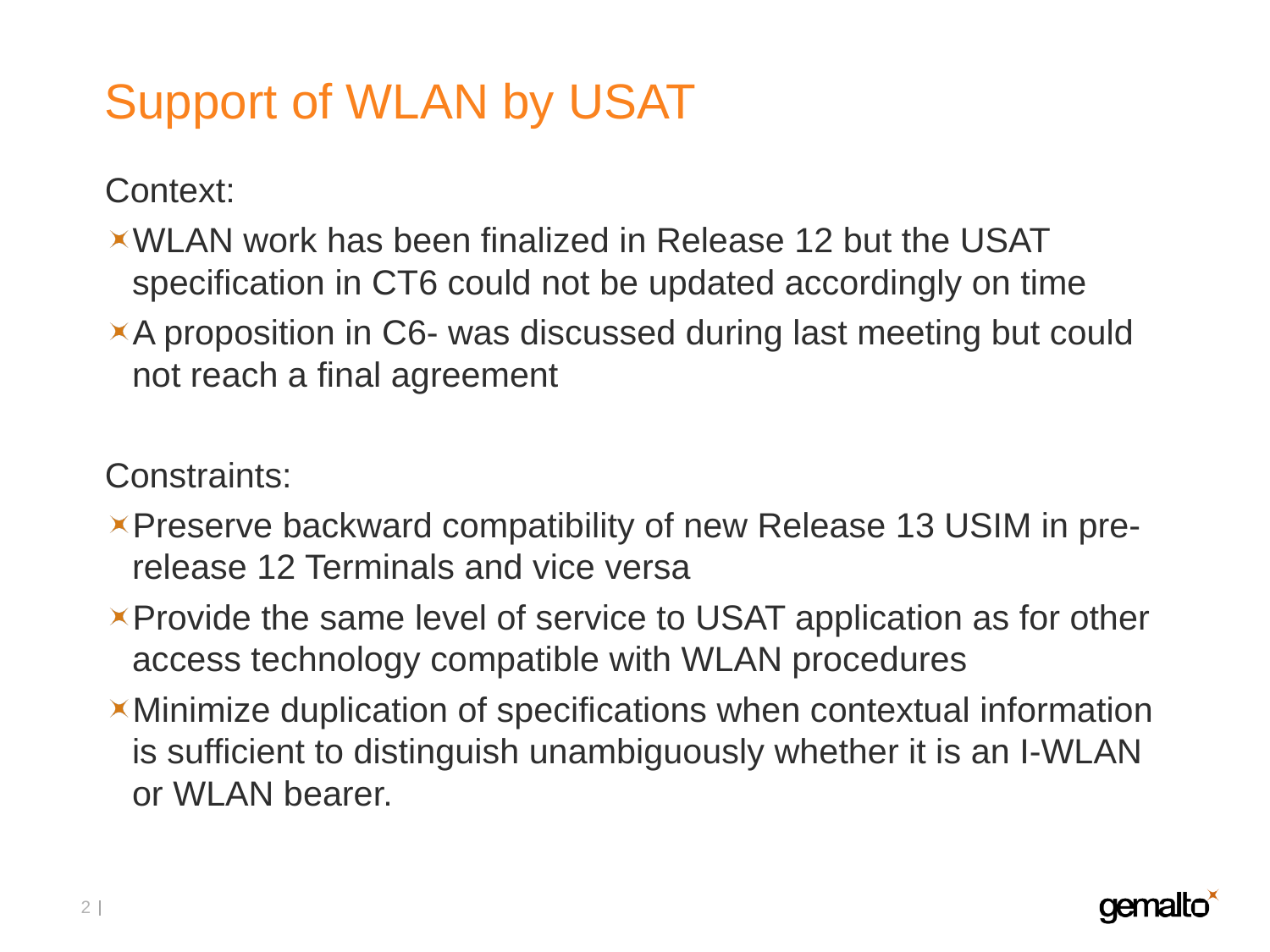

# Support of WLAN by USAT
Context:
WLAN work has been finalized in Release 12 but the USAT specification in CT6 could not be updated accordingly on time
A proposition in C6- was discussed during last meeting but could not reach a final agreement

Constraints:
Preserve backward compatibility of new Release 13 USIM in pre-release 12 Terminals and vice versa
Provide the same level of service to USAT application as for other access technology compatible with WLAN procedures
Minimize duplication of specifications when contextual information is sufficient to distinguish unambiguously whether it is an I-WLAN or WLAN bearer.

2